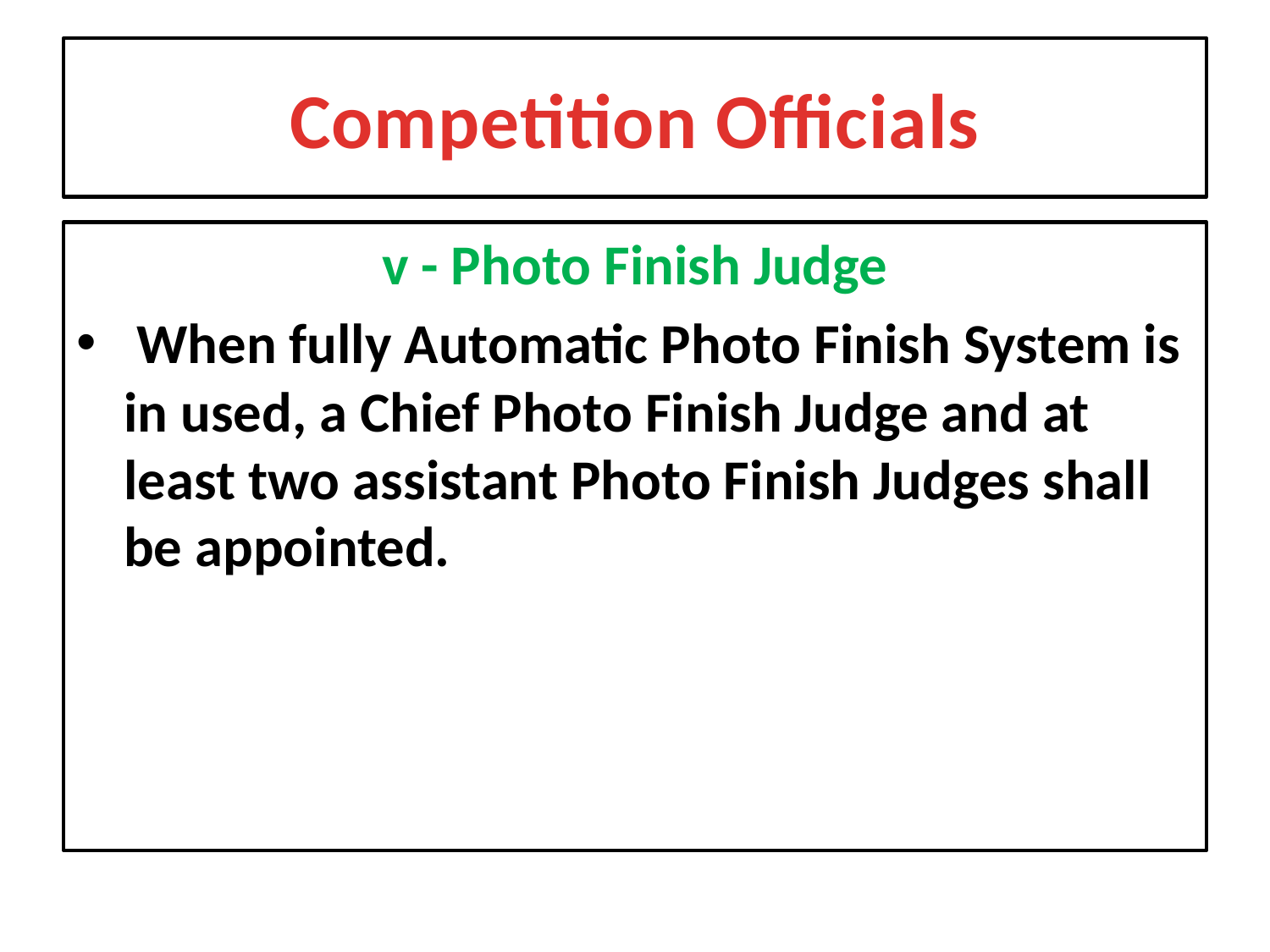

# Competition Officials
v - Photo Finish Judge
 When fully Automatic Photo Finish System is in used, a Chief Photo Finish Judge and at least two assistant Photo Finish Judges shall be appointed.